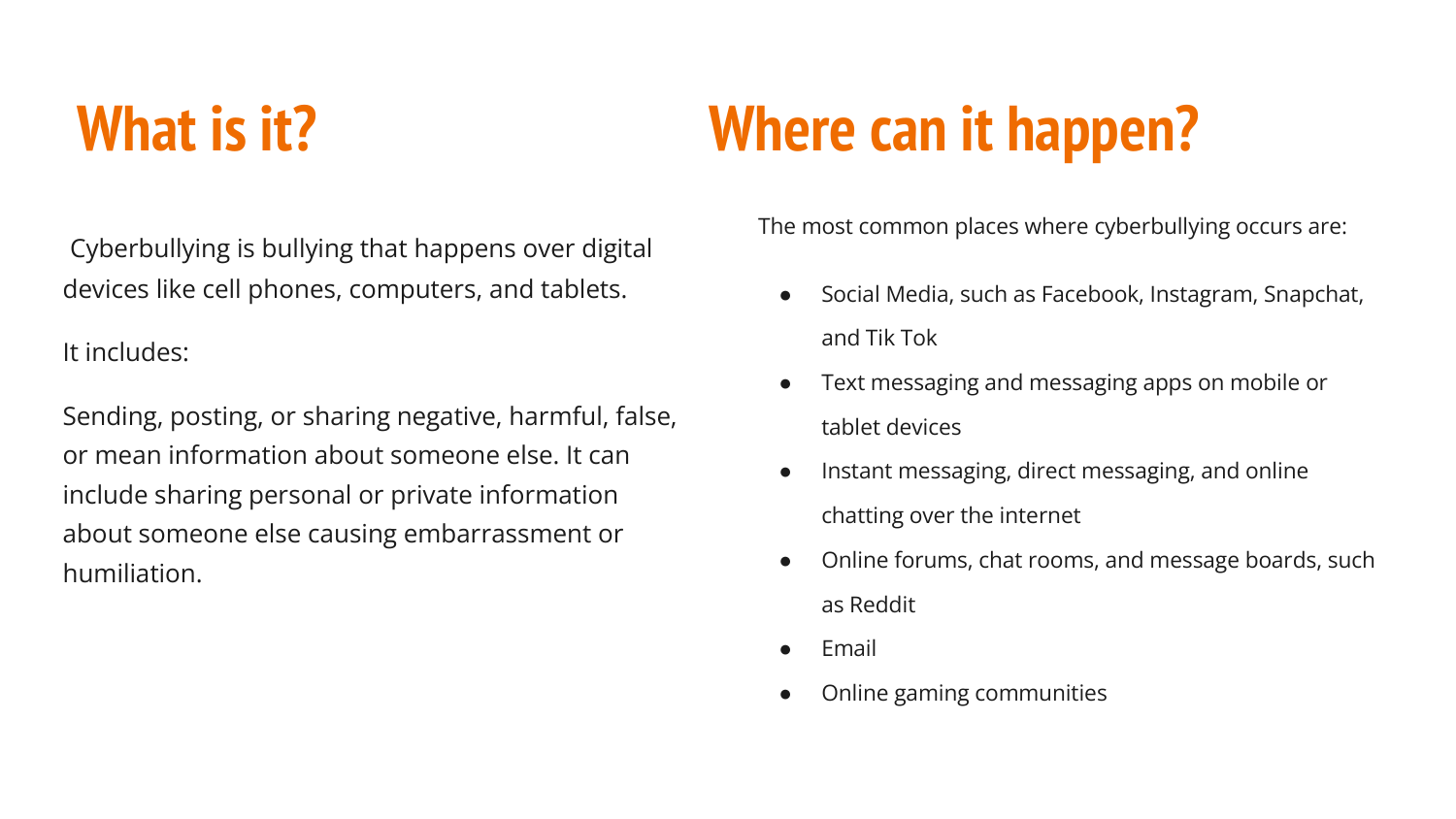

# What is it?                              Where can it happen?
The most common places where cyberbullying occurs are:
Social Media, such as Facebook, Instagram, Snapchat, and Tik Tok
Text messaging and messaging apps on mobile or tablet devices
Instant messaging, direct messaging, and online chatting over the internet
Online forums, chat rooms, and message boards, such as Reddit
Email
Online gaming communities
 Cyberbullying is bullying that happens over digital devices like cell phones, computers, and tablets.
It includes:
Sending, posting, or sharing negative, harmful, false, or mean information about someone else. It can include sharing personal or private information about someone else causing embarrassment or humiliation.